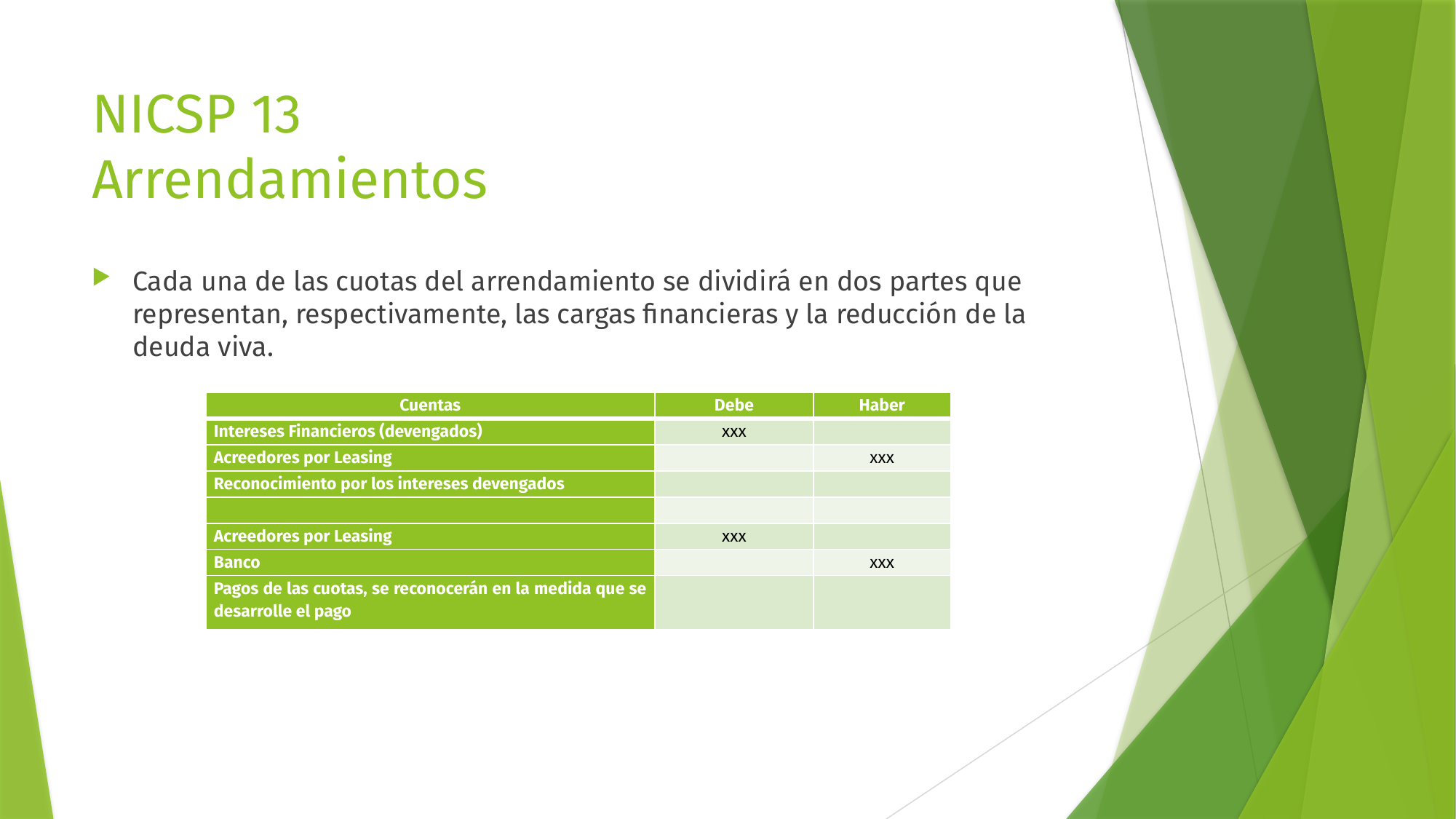

# NICSP 13 Arrendamientos
Cada una de las cuotas del arrendamiento se dividirá en dos partes que representan, respectivamente, las cargas financieras y la reducción de la deuda viva.

| Cuentas | Debe | Haber |
| --- | --- | --- |
| Intereses Financieros (devengados) | xxx |  |
| Acreedores por Leasing |  | xxx |
| Reconocimiento por los intereses devengados |  |  |
|  |  |  |
| Acreedores por Leasing | xxx |  |
| Banco |  | xxx |
| Pagos de las cuotas, se reconocerán en la medida que se desarrolle el pago |  |  |